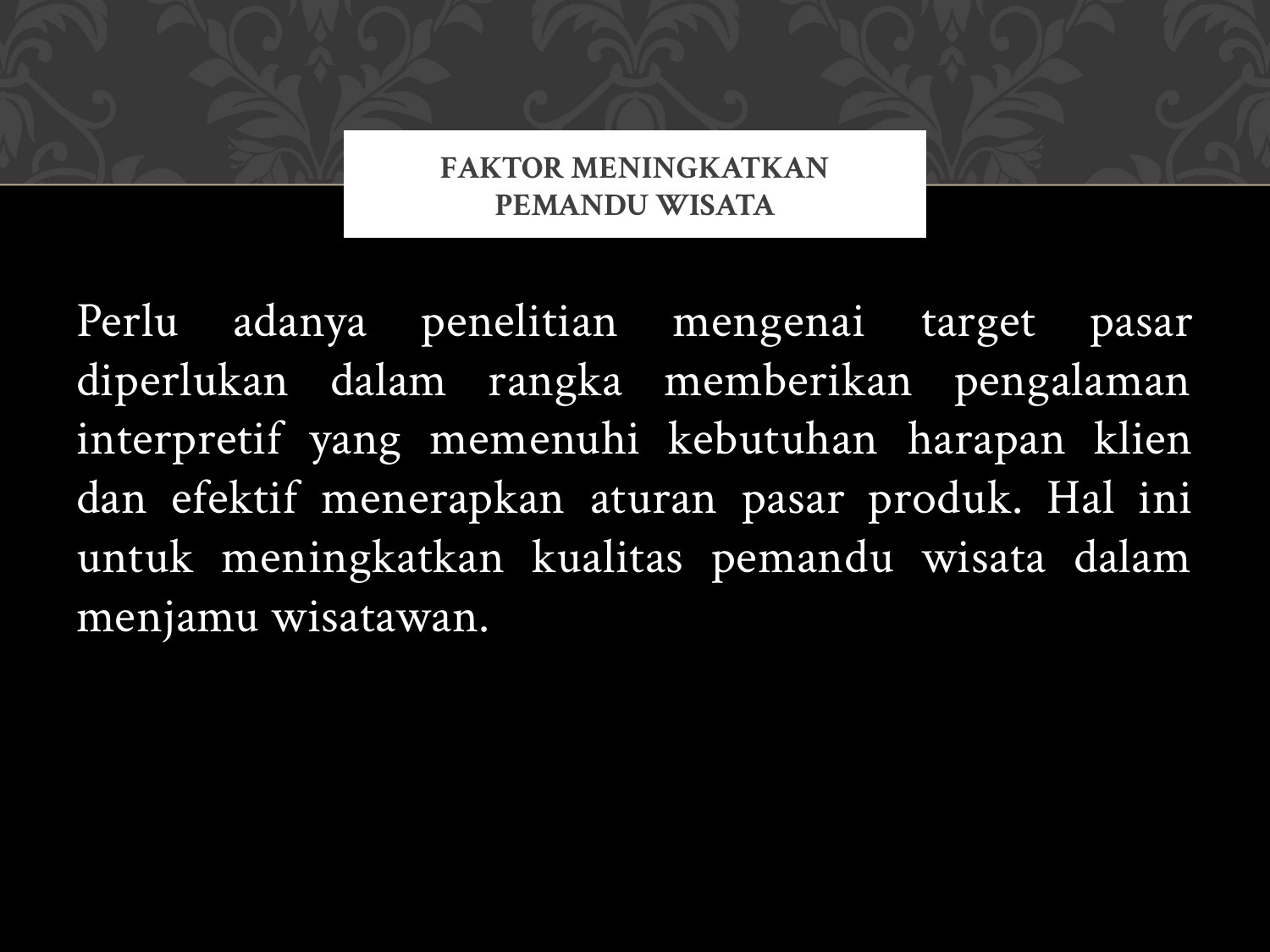

# Faktor meningkatkan pemandu wisata
Perlu adanya penelitian mengenai target pasar diperlukan dalam rangka memberikan pengalaman interpretif yang memenuhi kebutuhan harapan klien dan efektif menerapkan aturan pasar produk. Hal ini untuk meningkatkan kualitas pemandu wisata dalam menjamu wisatawan.